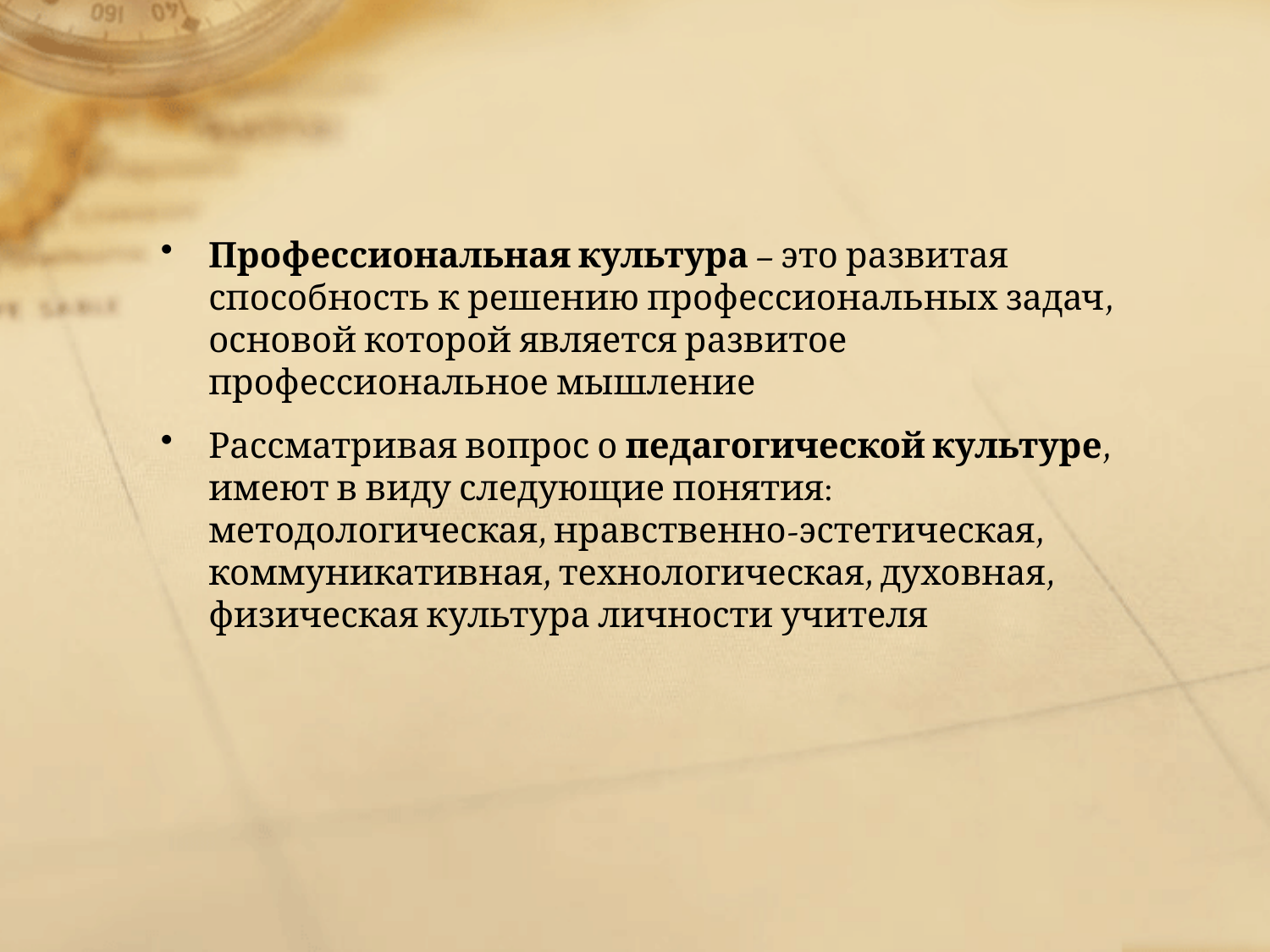

Профессиональная культура – это развитая способность к решению профессиональных задач, основой которой является развитое профессиональное мышление
Рассматривая вопрос о педагогической культуре, имеют в виду следующие понятия: методологическая, нравственно-эстетическая, коммуникативная, технологическая, духовная, физическая культура личности учителя